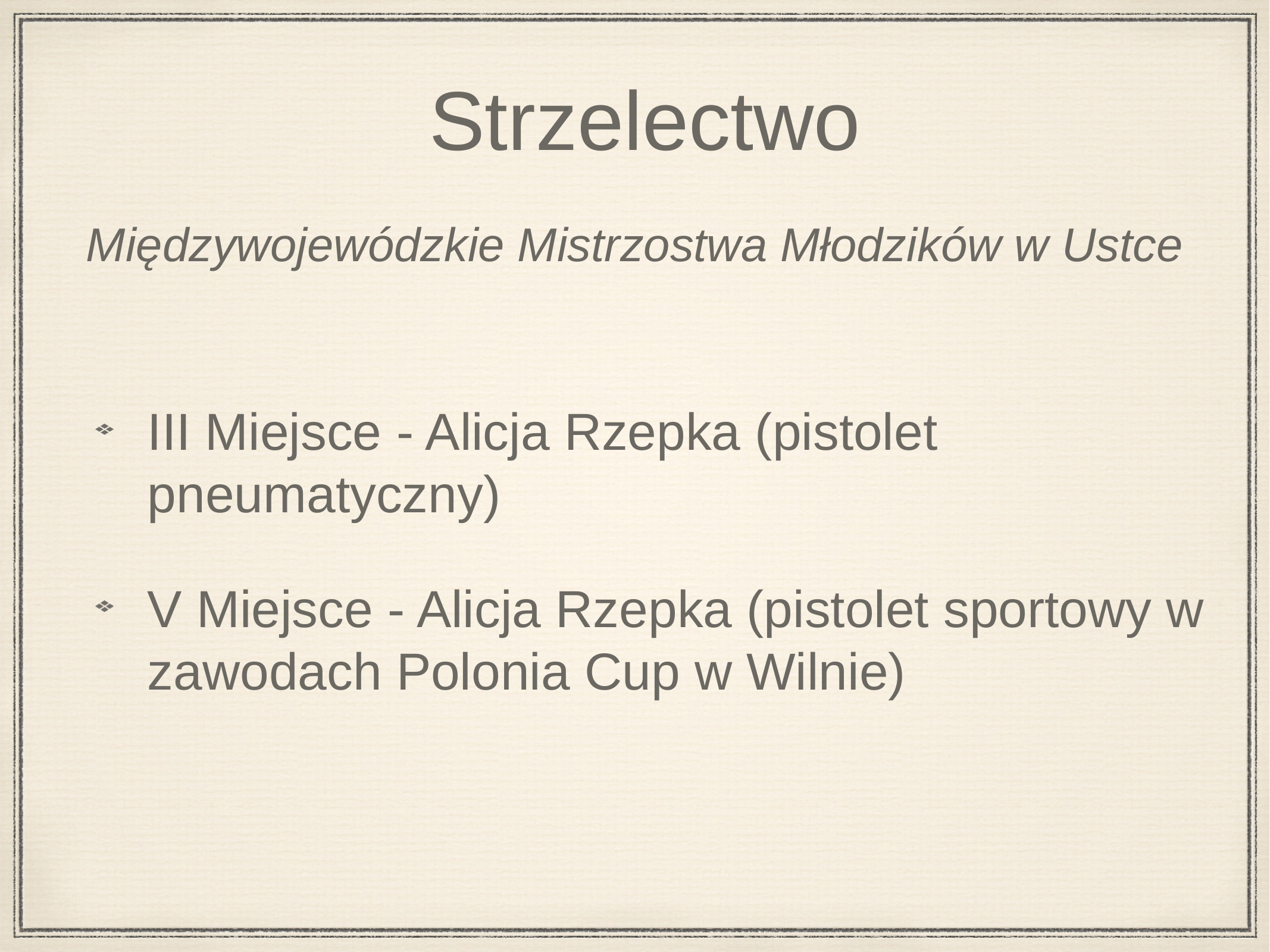

# Strzelectwo
Międzywojewódzkie Mistrzostwa Młodzików w Ustce
III Miejsce - Alicja Rzepka (pistolet pneumatyczny)
V Miejsce - Alicja Rzepka (pistolet sportowy w zawodach Polonia Cup w Wilnie)